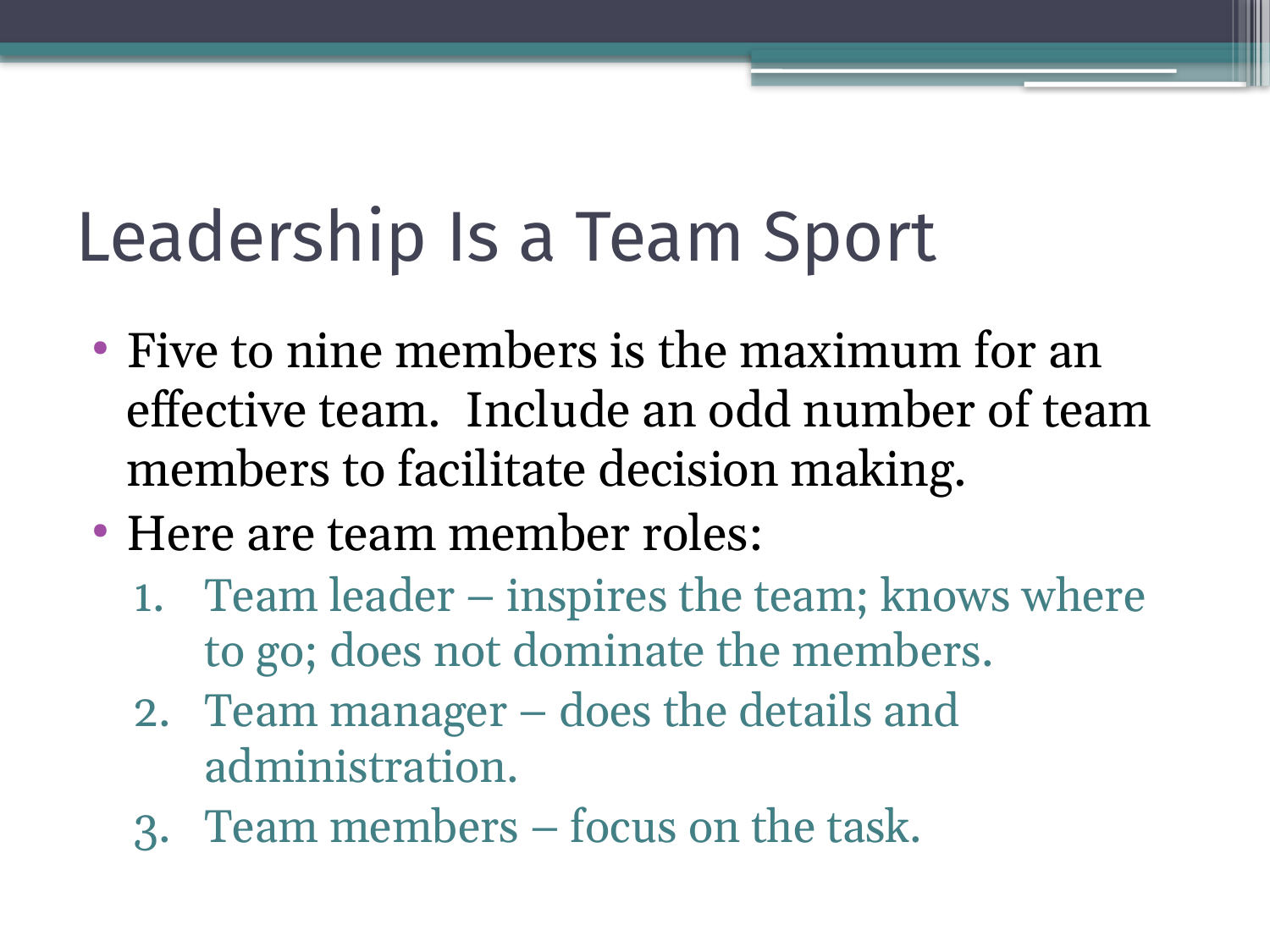

# Leadership Is a Team Sport
Five to nine members is the maximum for an effective team.  Include an odd number of team members to facilitate decision making.
Here are team member roles:
Team leader – inspires the team; knows where to go; does not dominate the members.
Team manager – does the details and administration.
Team members – focus on the task.